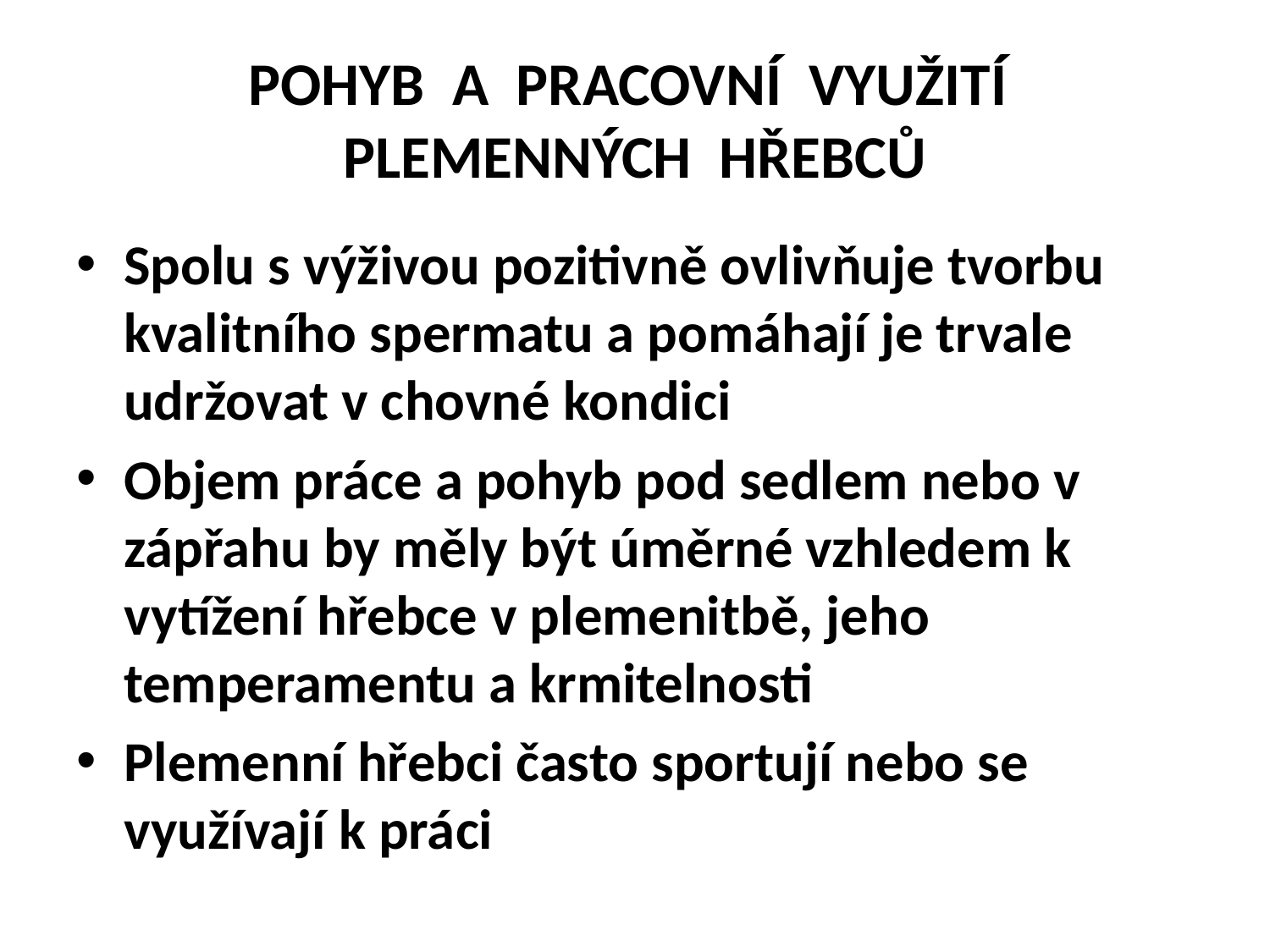

# POHYB  A  PRACOVNÍ  VYUŽITÍ  PLEMENNÝCH  HŘEBCŮ
Spolu s výživou pozitivně ovlivňuje tvorbu kvalitního spermatu a pomáhají je trvale udržovat v chovné kondici
Objem práce a pohyb pod sedlem nebo v zápřahu by měly být úměrné vzhledem k vytížení hřebce v plemenitbě, jeho temperamentu a krmitelnosti
Plemenní hřebci často sportují nebo se využívají k práci